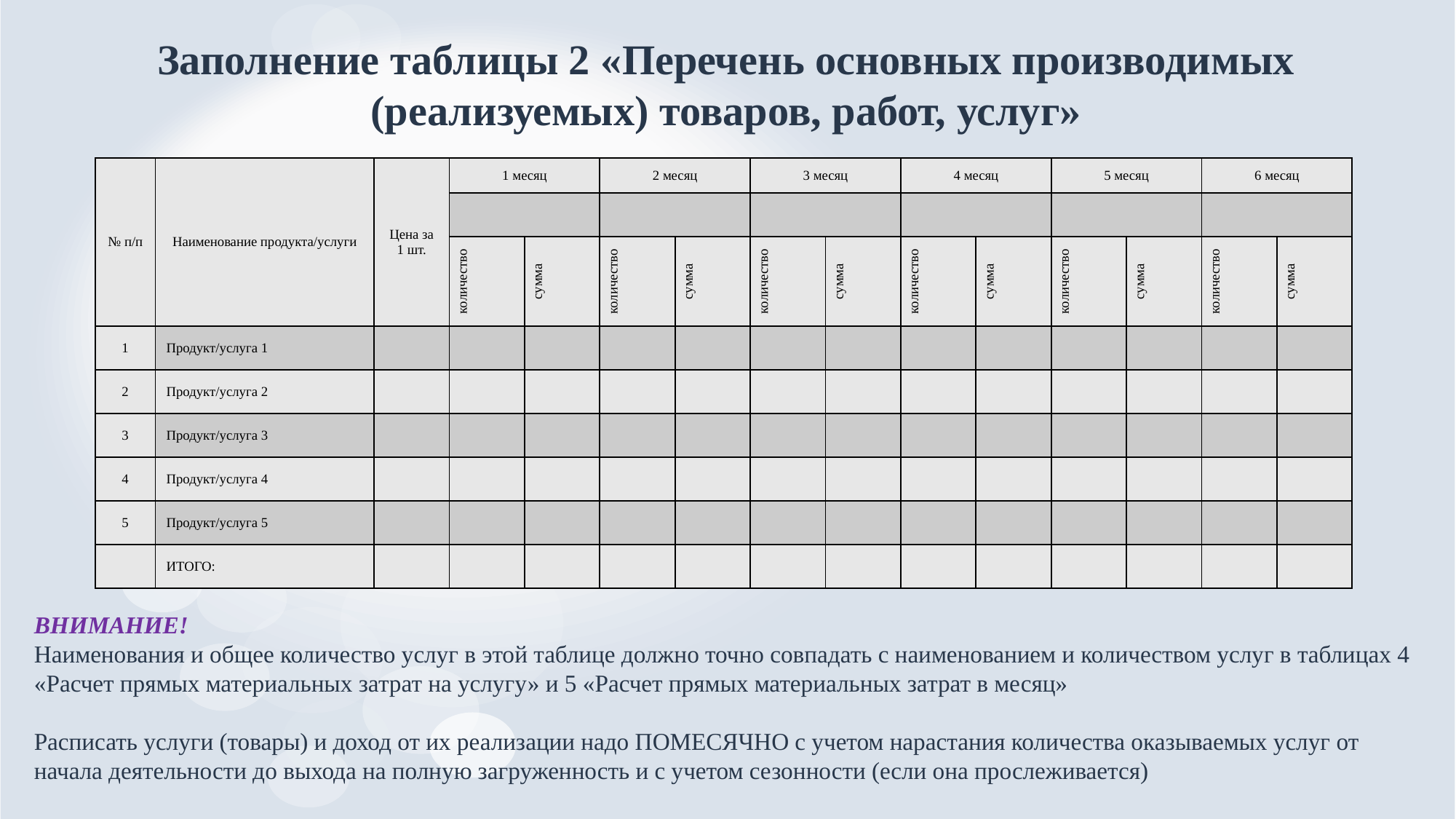

# Заполнение таблицы 2 «Перечень основных производимых (реализуемых) товаров, работ, услуг»
| № п/п | Наименование продукта/услуги | Цена за 1 шт. | 1 месяц |  | 2 месяц |  | 3 месяц |  | 4 месяц |  | 5 месяц |  | 6 месяц |  |
| --- | --- | --- | --- | --- | --- | --- | --- | --- | --- | --- | --- | --- | --- | --- |
|  |  |  |  |  |  |  |  |  |  |  |  |  |  |  |
|  |  |  | количество | сумма | количество | сумма | количество | сумма | количество | сумма | количество | сумма | количество | сумма |
| 1 | Продукт/услуга 1 |  |  |  |  |  |  |  |  |  |  |  |  |  |
| 2 | Продукт/услуга 2 |  |  |  |  |  |  |  |  |  |  |  |  |  |
| 3 | Продукт/услуга 3 |  |  |  |  |  |  |  |  |  |  |  |  |  |
| 4 | Продукт/услуга 4 |  |  |  |  |  |  |  |  |  |  |  |  |  |
| 5 | Продукт/услуга 5 |  |  |  |  |  |  |  |  |  |  |  |  |  |
|  | ИТОГО: |  |  |  |  |  |  |  |  |  |  |  |  |  |
ВНИМАНИЕ!
Наименования и общее количество услуг в этой таблице должно точно совпадать с наименованием и количеством услуг в таблицах 4 «Расчет прямых материальных затрат на услугу» и 5 «Расчет прямых материальных затрат в месяц»

Расписать услуги (товары) и доход от их реализации надо ПОМЕСЯЧНО с учетом нарастания количества оказываемых услуг от начала деятельности до выхода на полную загруженность и с учетом сезонности (если она прослеживается)